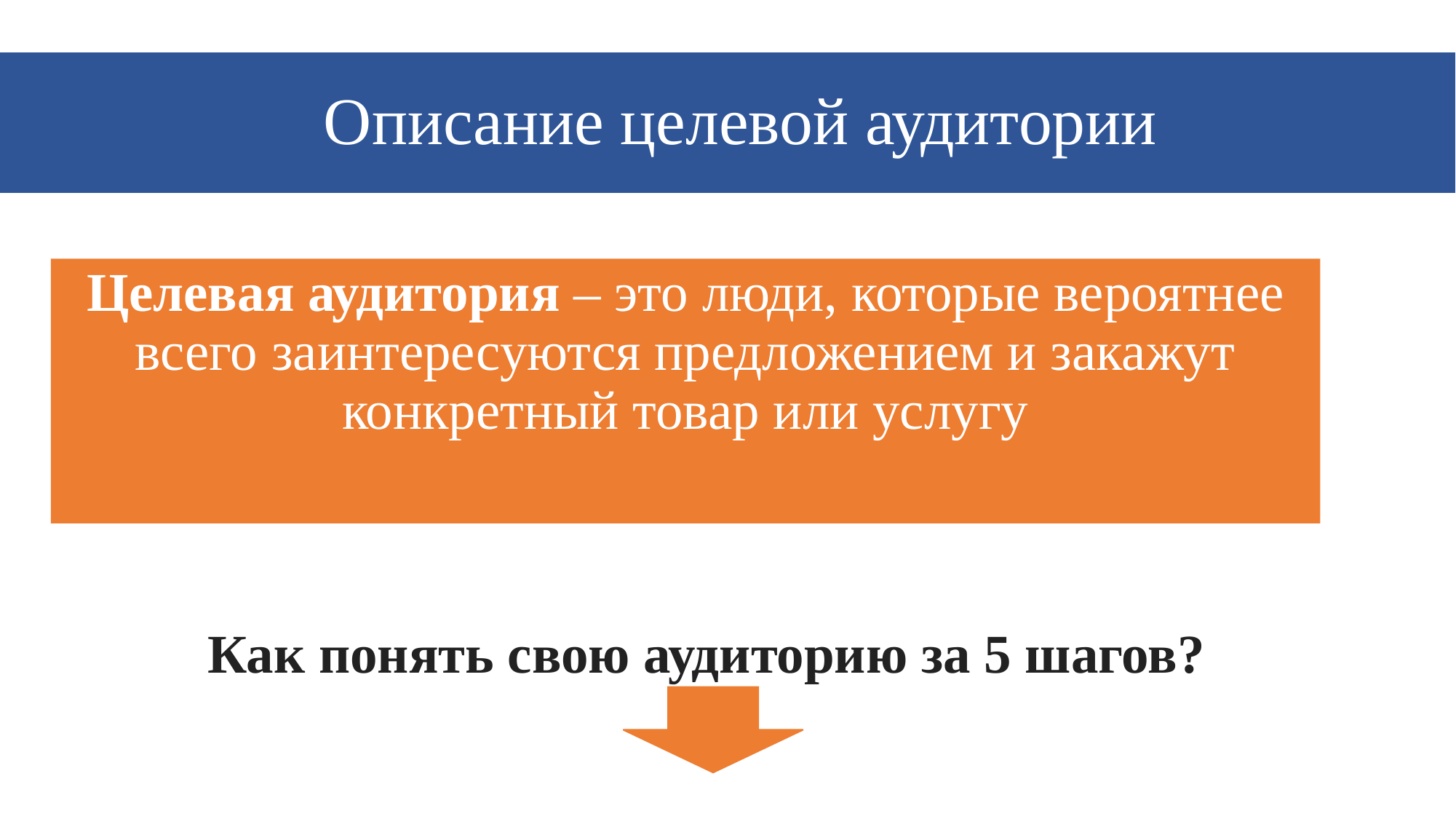

# Описание целевой аудитории

Целевая аудитория – это люди, которые вероятнее всего заинтересуются предложением и закажут конкретный товар или услугу
Как понять свою аудиторию за 5 шагов?